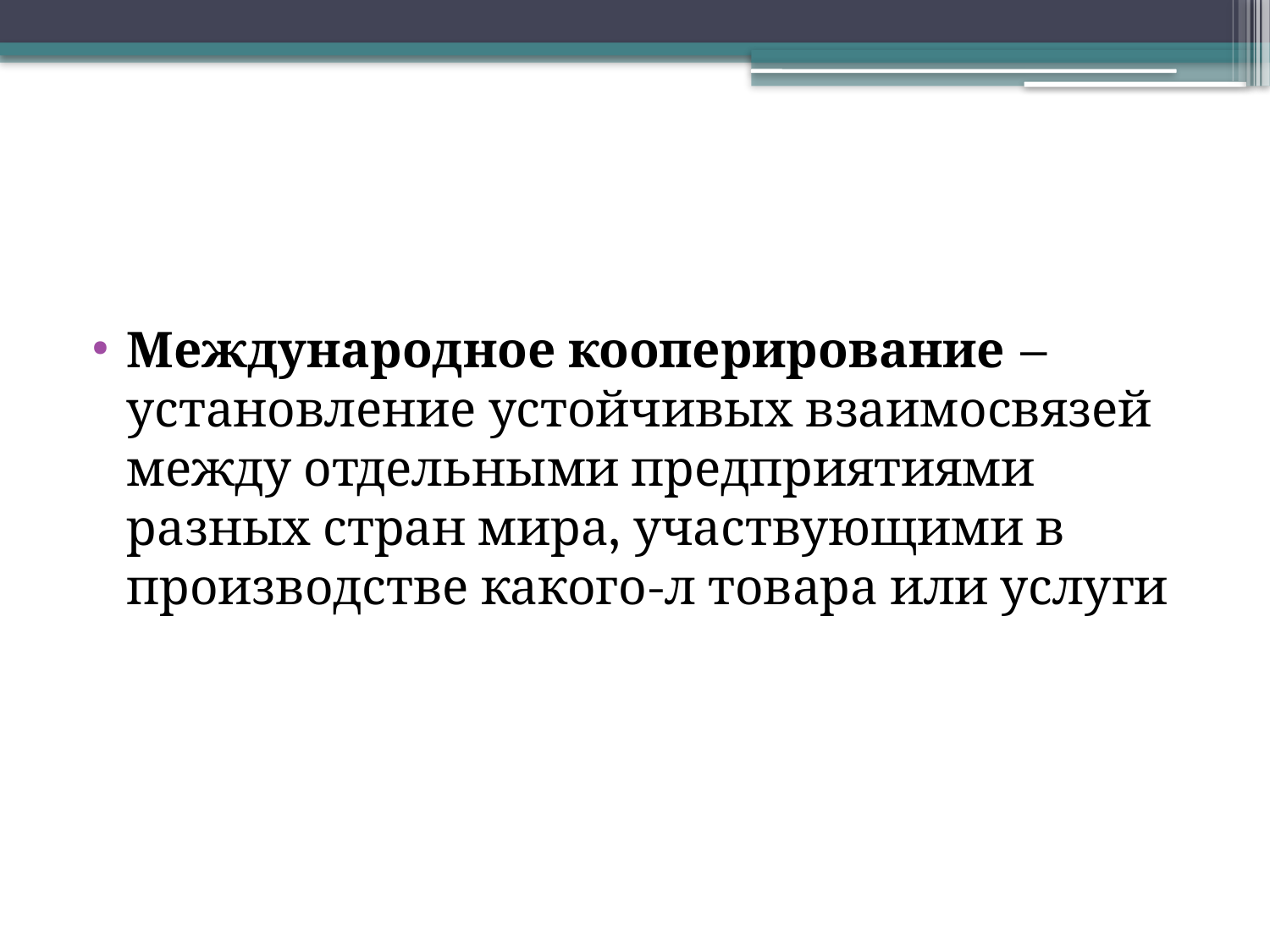

#
Международное кооперирование – установление устойчивых взаимосвязей между отдельными предприятиями разных стран мира, участвующими в производстве какого-л товара или услуги